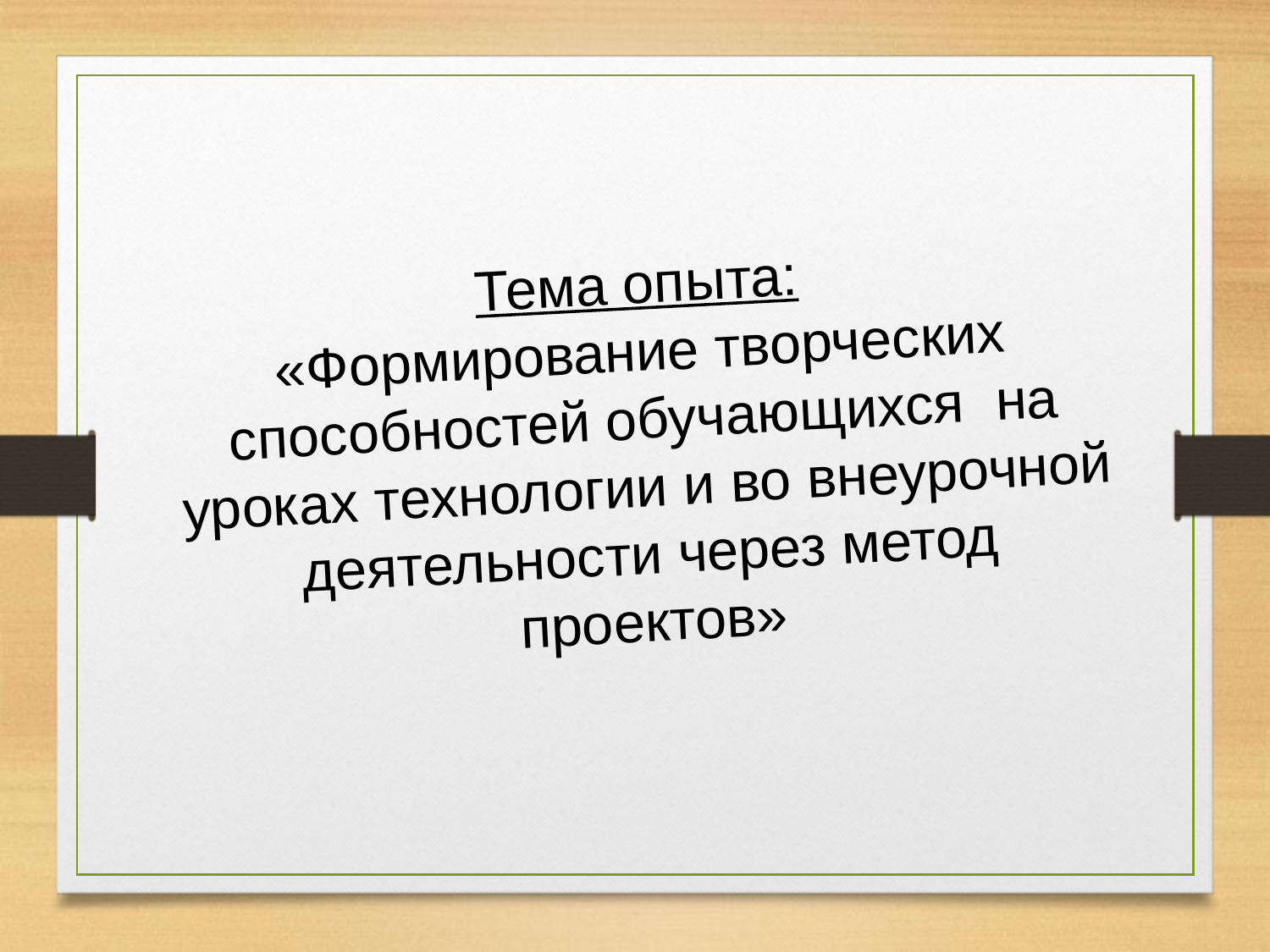

Тема опыта:
«Формирование творческих способностей обучающихся  на уроках технологии и во внеурочной деятельности через метод проектов»